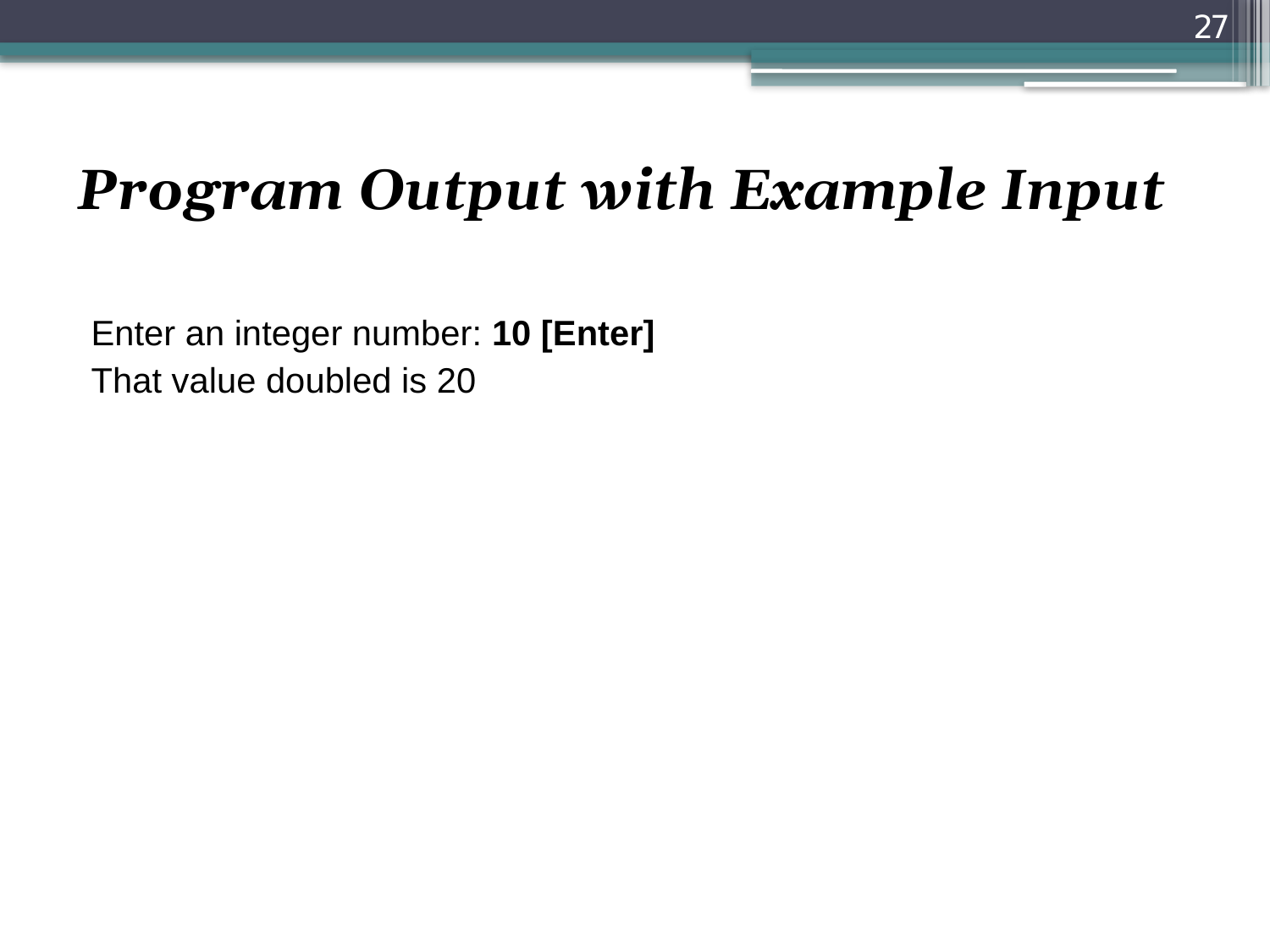

27
# Program Output with Example Input
Enter an integer number: 10 [Enter]
That value doubled is 20